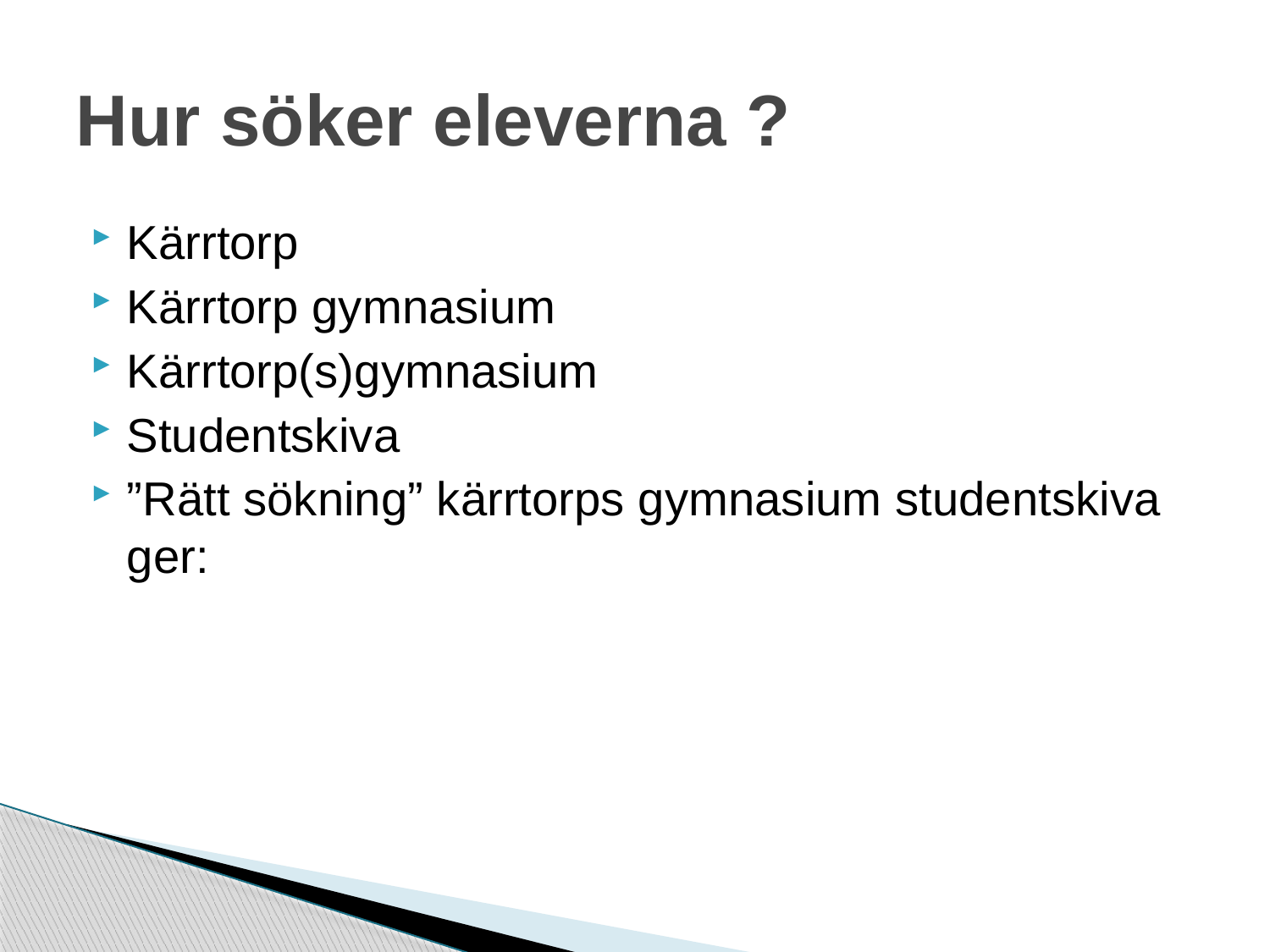

# Hur söker eleverna ?
Kärrtorp
Kärrtorp gymnasium
Kärrtorp(s)gymnasium
Studentskiva
”Rätt sökning” kärrtorps gymnasium studentskiva ger: